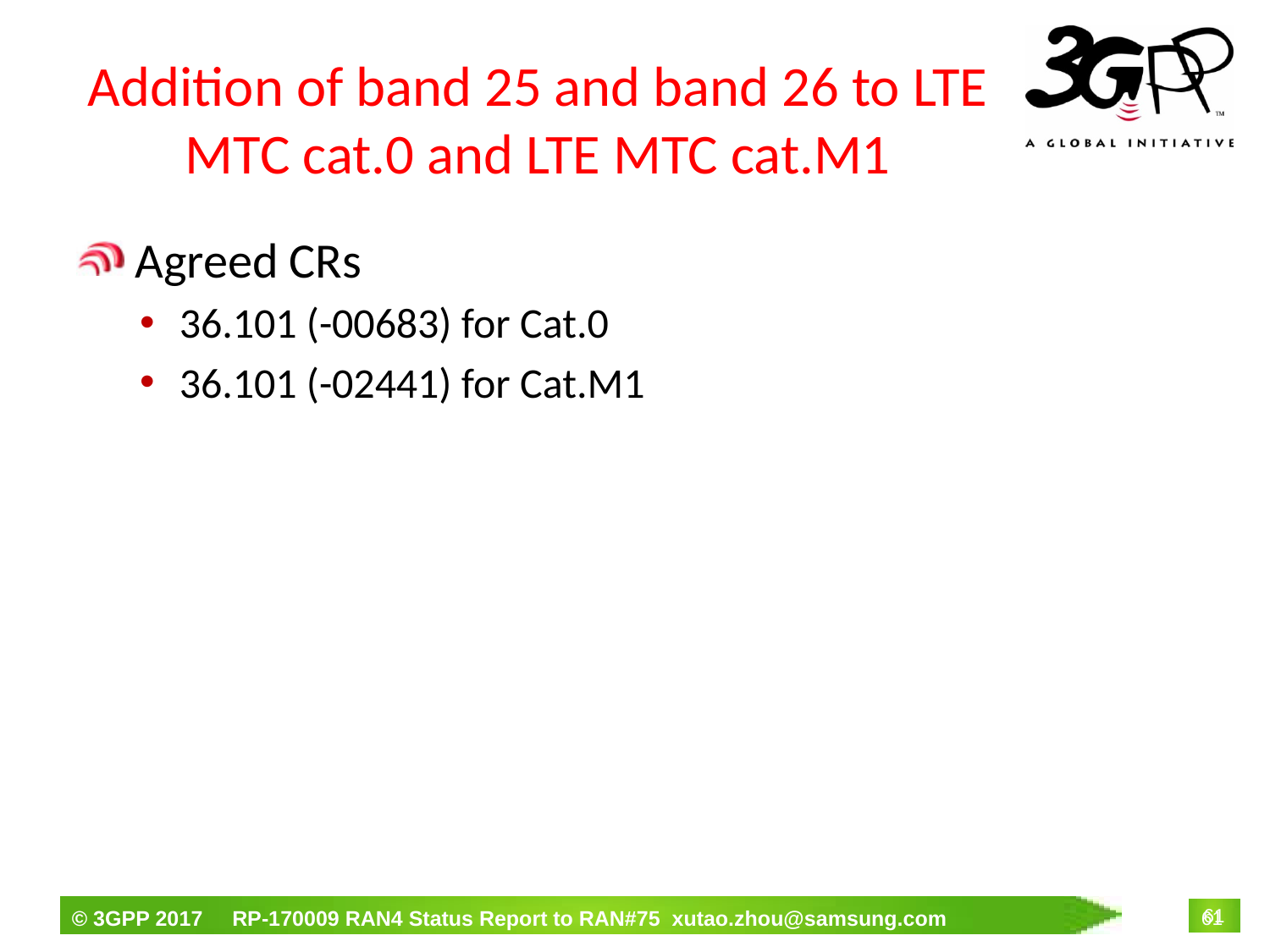

# Addition of band 25 and band 26 to LTE MTC cat.0 and LTE MTC cat.M1
 Agreed CRs
36.101 (-00683) for Cat.0
36.101 (-02441) for Cat.M1
61